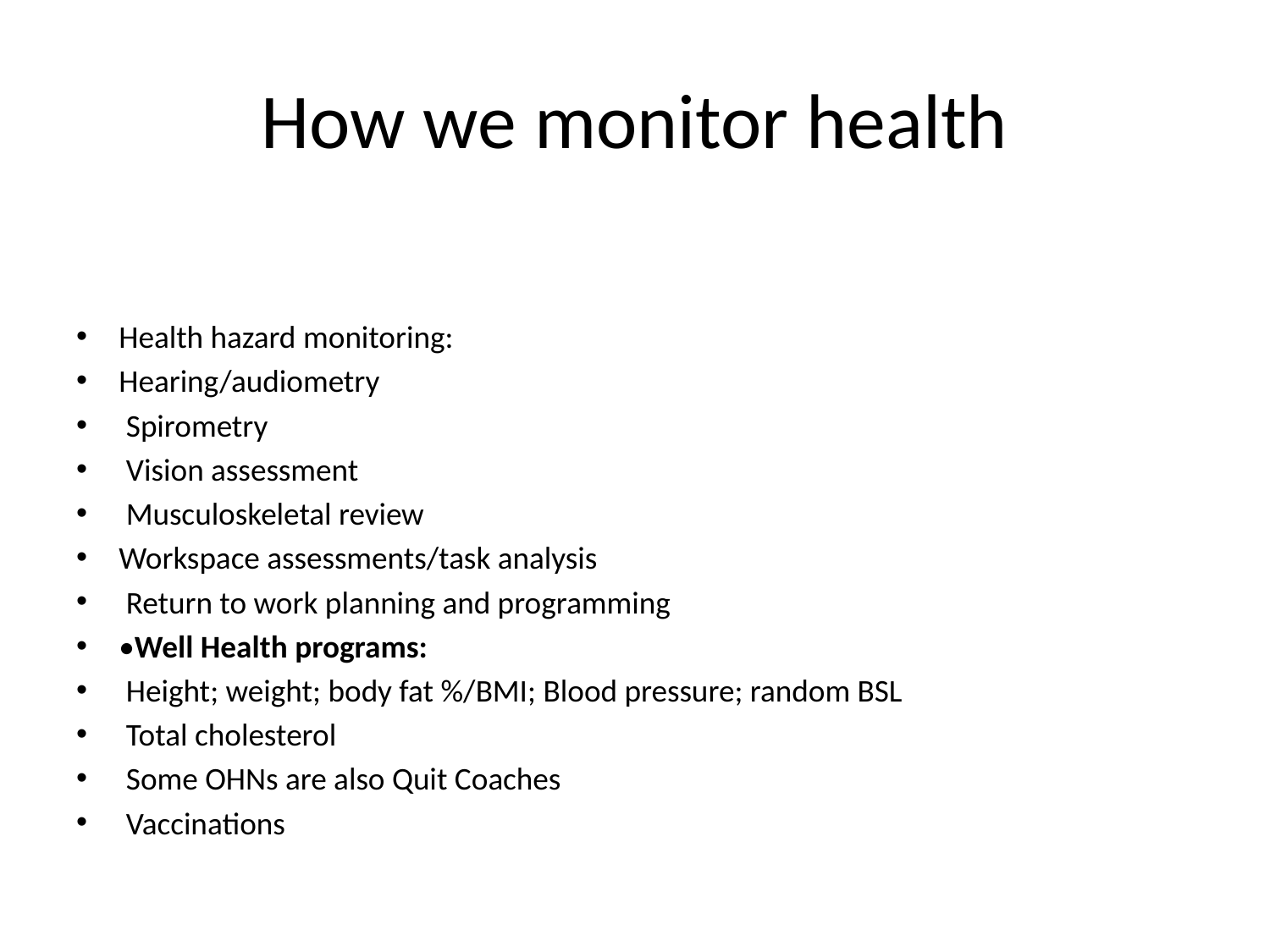

# How we monitor health

Health hazard monitoring:
Hearing/audiometry
 Spirometry
 Vision assessment
 Musculoskeletal review
Workspace assessments/task analysis
 Return to work planning and programming
•Well Health programs:
 Height; weight; body fat %/BMI; Blood pressure; random BSL
 Total cholesterol
 Some OHNs are also Quit Coaches
 Vaccinations